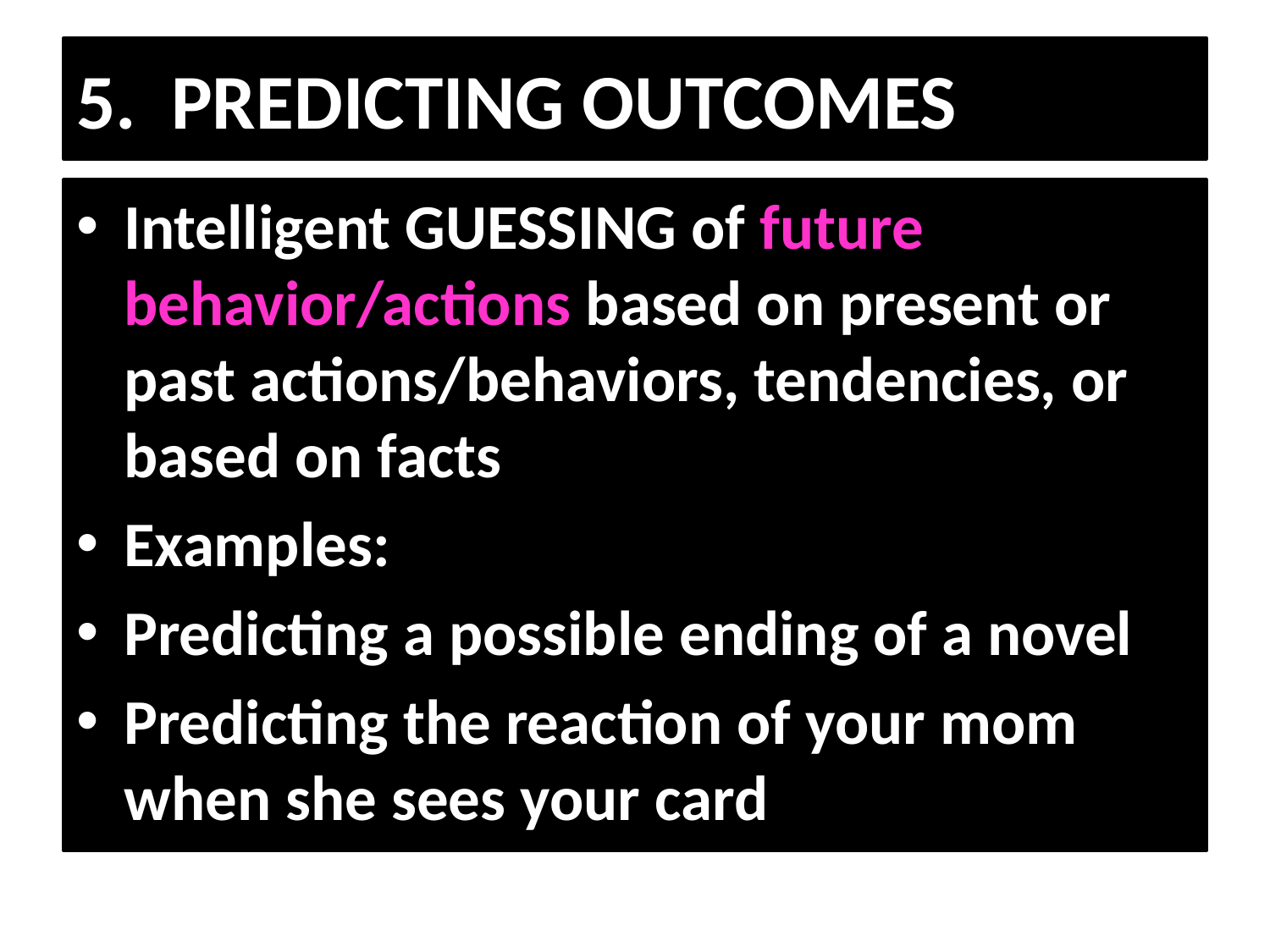

# 5.  PREDICTING OUTCOMES
Intelligent GUESSING of future behavior/actions based on present or past actions/behaviors, tendencies, or based on facts
Examples:
Predicting a possible ending of a novel
Predicting the reaction of your mom when she sees your card